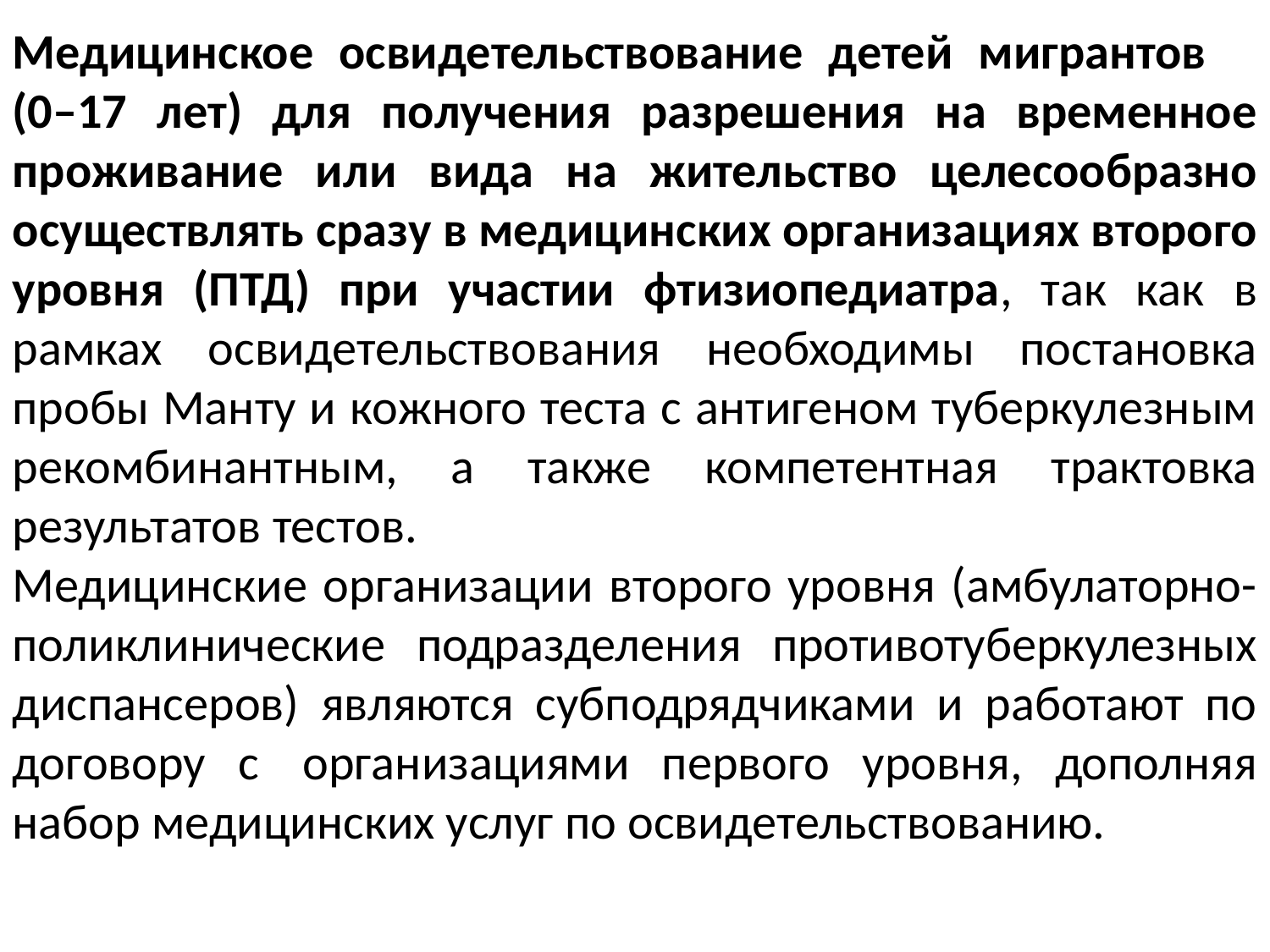

Медицинское освидетельствование детей мигрантов   (0–17 лет) для получения разрешения на временное проживание или вида на жительство целесообразно осуществлять сразу в медицинских организациях второго уровня (ПТД) при участии фтизиопедиатра, так как в рамках освидетельствования необходимы постановка пробы Манту и кожного теста с антигеном туберкулезным рекомбинантным, а также компетентная трактовка результатов тестов.
Медицинские организации второго уровня (амбулаторно-поликлинические подразделения противотуберкулезных диспансеров) являются субподрядчиками и работают по договору с  организациями первого уровня, дополняя набор медицинских услуг по освидетельствованию.